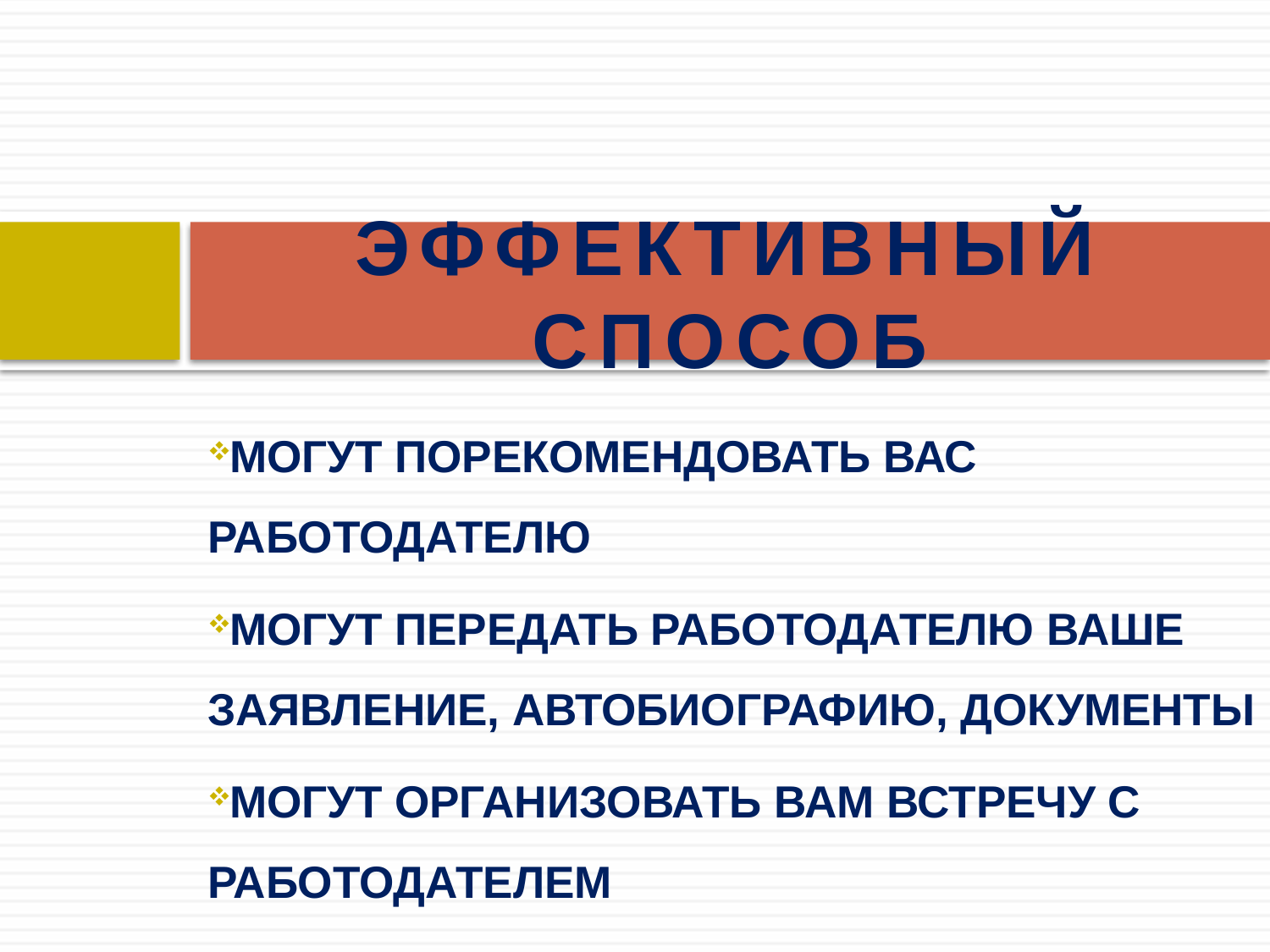

# ЭФФЕКТИВНЫЙ СПОСОБ
МОГУТ ПОРЕКОМЕНДОВАТЬ ВАС РАБОТОДАТЕЛЮ
МОГУТ ПЕРЕДАТЬ РАБОТОДАТЕЛЮ ВАШЕ ЗАЯВЛЕНИЕ, АВТОБИОГРАФИЮ, ДОКУМЕНТЫ
МОГУТ ОРГАНИЗОВАТЬ ВАМ ВСТРЕЧУ С РАБОТОДАТЕЛЕМ